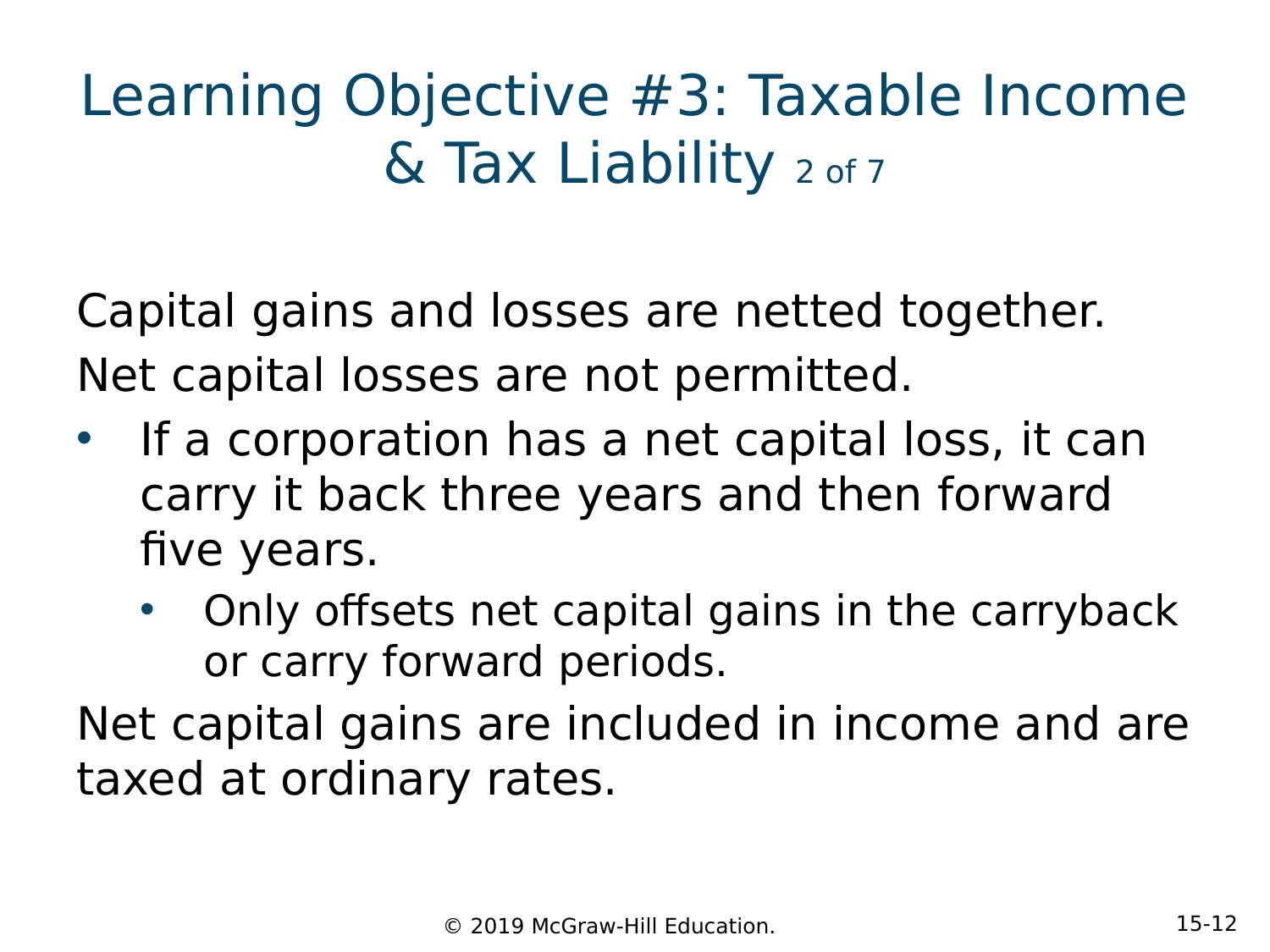

# Learning Objective #3: Taxable Income & Tax Liability 2 of 7
Capital gains and losses are netted together.
Net capital losses are not permitted.
If a corporation has a net capital loss, it can carry it back three years and then forward five years.
Only offsets net capital gains in the carryback or carry forward periods.
Net capital gains are included in income and are taxed at ordinary rates.